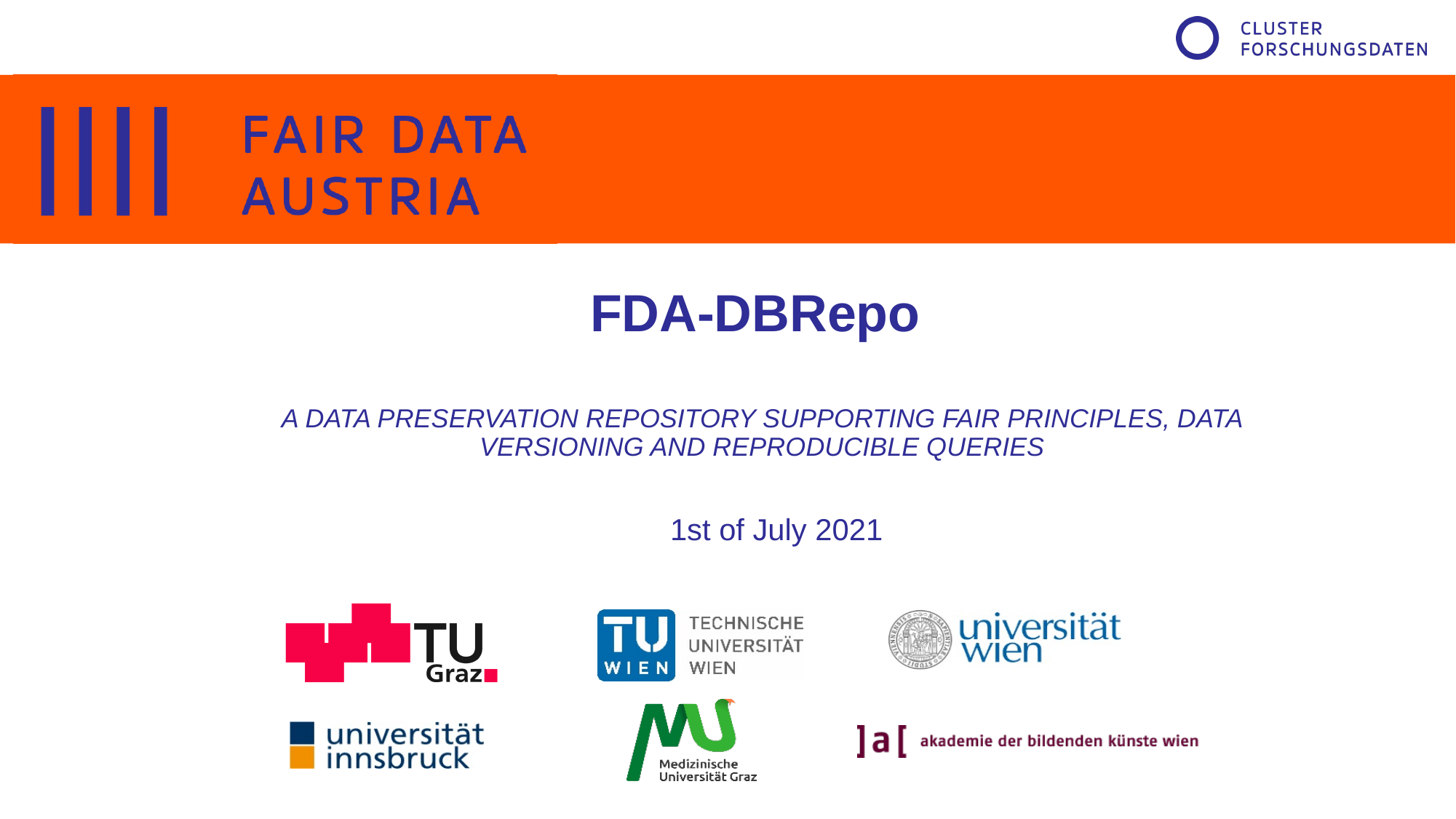

FDA-DBRepo
A Data Preservation Repository Supporting FAIR Principles, Data Versioning and Reproducible Queries
1st of July 2021